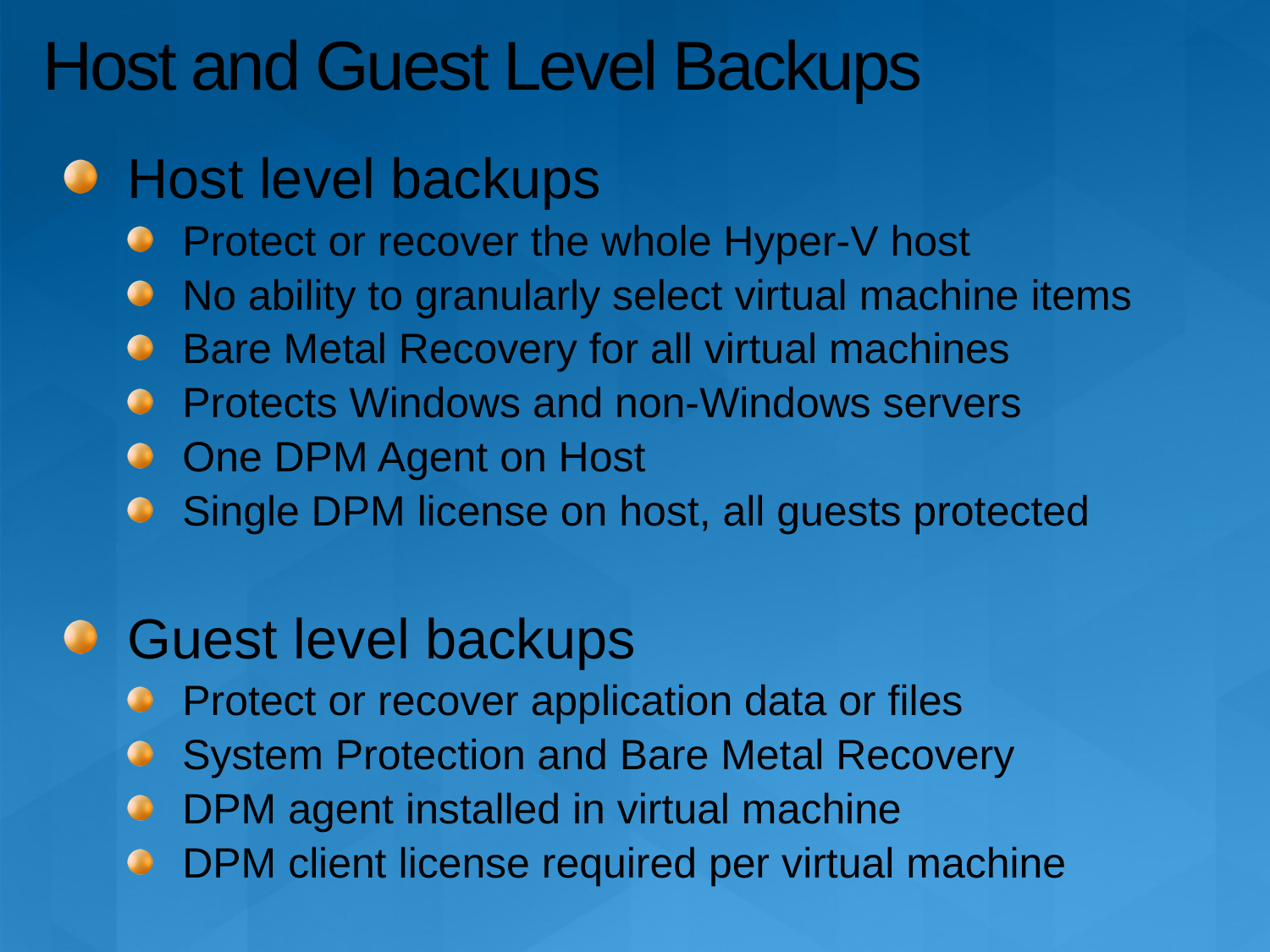

# Host and Guest Level Backups

Host level backups
Protect or recover the whole Hyper-V host
No ability to granularly select virtual machine items
Bare Metal Recovery for all virtual machines
Protects Windows and non-Windows servers
One DPM Agent on Host
Single DPM license on host, all guests protected

Guest level backups
Protect or recover application data or files
System Protection and Bare Metal Recovery
DPM agent installed in virtual machine
DPM client license required per virtual machine